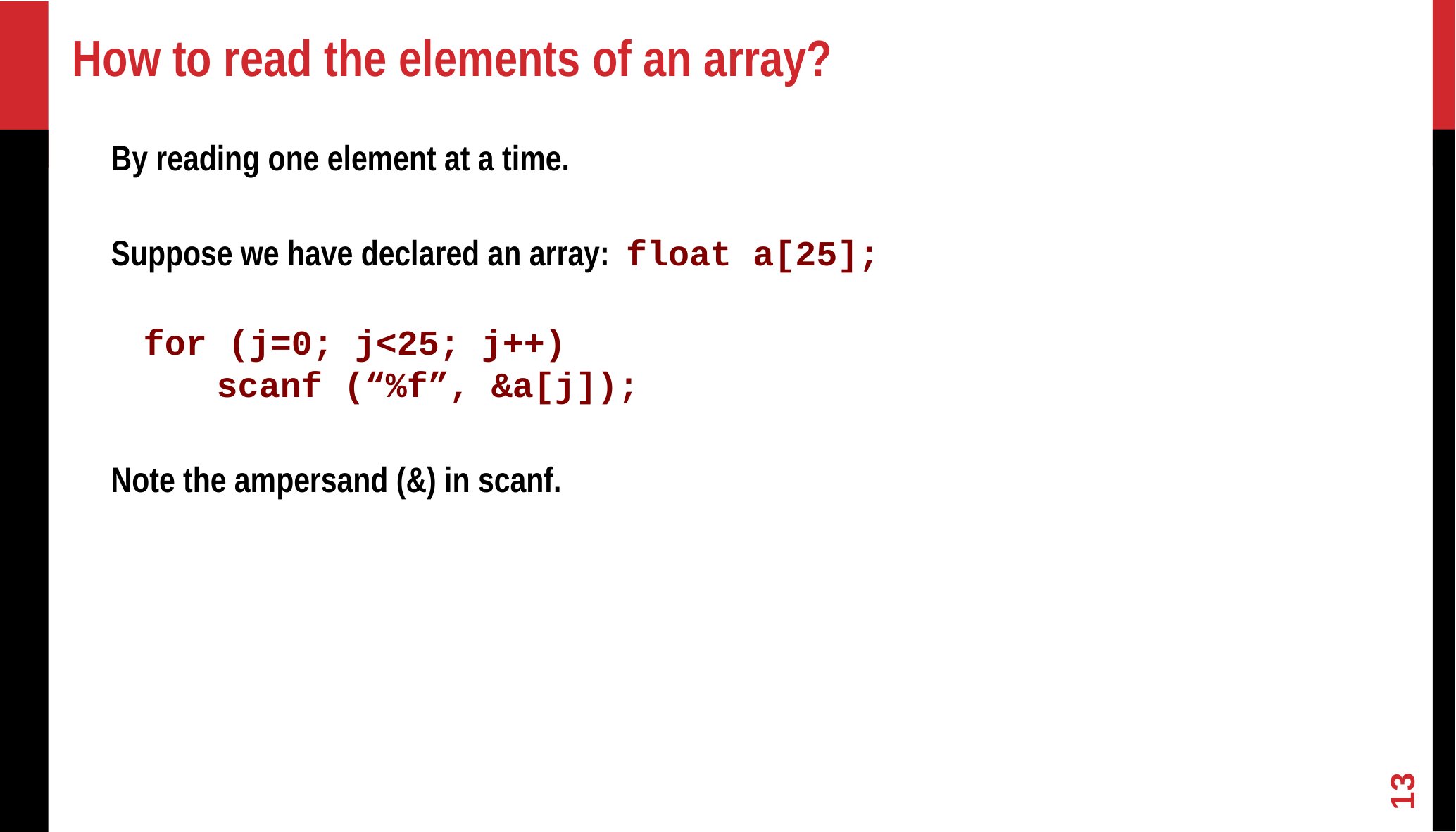

How to read the elements of an array?
By reading one element at a time.

Suppose we have declared an array:  float a[25];

    for (j=0; j<25; j++)
     scanf (“%f”, &a[j]);

Note the ampersand (&) in scanf.
13